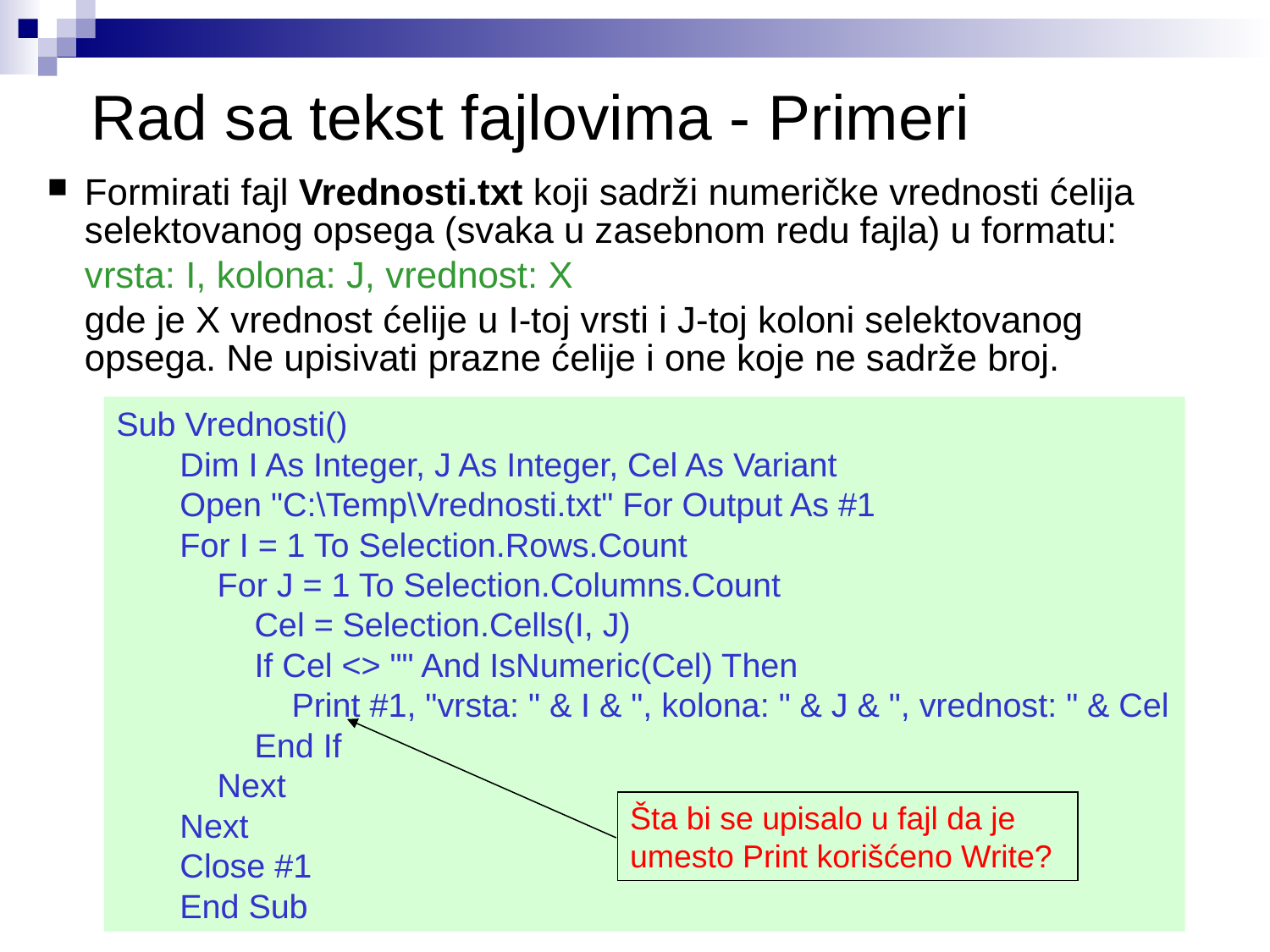

# Rad sa tekst fajlovima - Primeri
Formirati fajl Vrednosti.txt koji sadrži numeričke vrednosti ćelija selektovanog opsega (svaka u zasebnom redu fajla) u formatu:
	vrsta: I, kolona: J, vrednost: X
	gde je X vrednost ćelije u I-toj vrsti i J-toj koloni selektovanog opsega. Ne upisivati prazne ćelije i one koje ne sadrže broj.
Sub Vrednosti()
Dim I As Integer, J As Integer, Cel As Variant
Open "C:\Temp\Vrednosti.txt" For Output As #1
For I = 1 To Selection.Rows.Count
    For J = 1 To Selection.Columns.Count
        Cel = Selection.Cells(I, J)
        If Cel <> "" And IsNumeric(Cel) Then
            Print #1, "vrsta: " & I & ", kolona: " & J & ", vrednost: " & Cel
        End If
    Next
Next
Close #1
End Sub

Šta bi se upisalo u fajl da je umesto Print korišćeno Write?